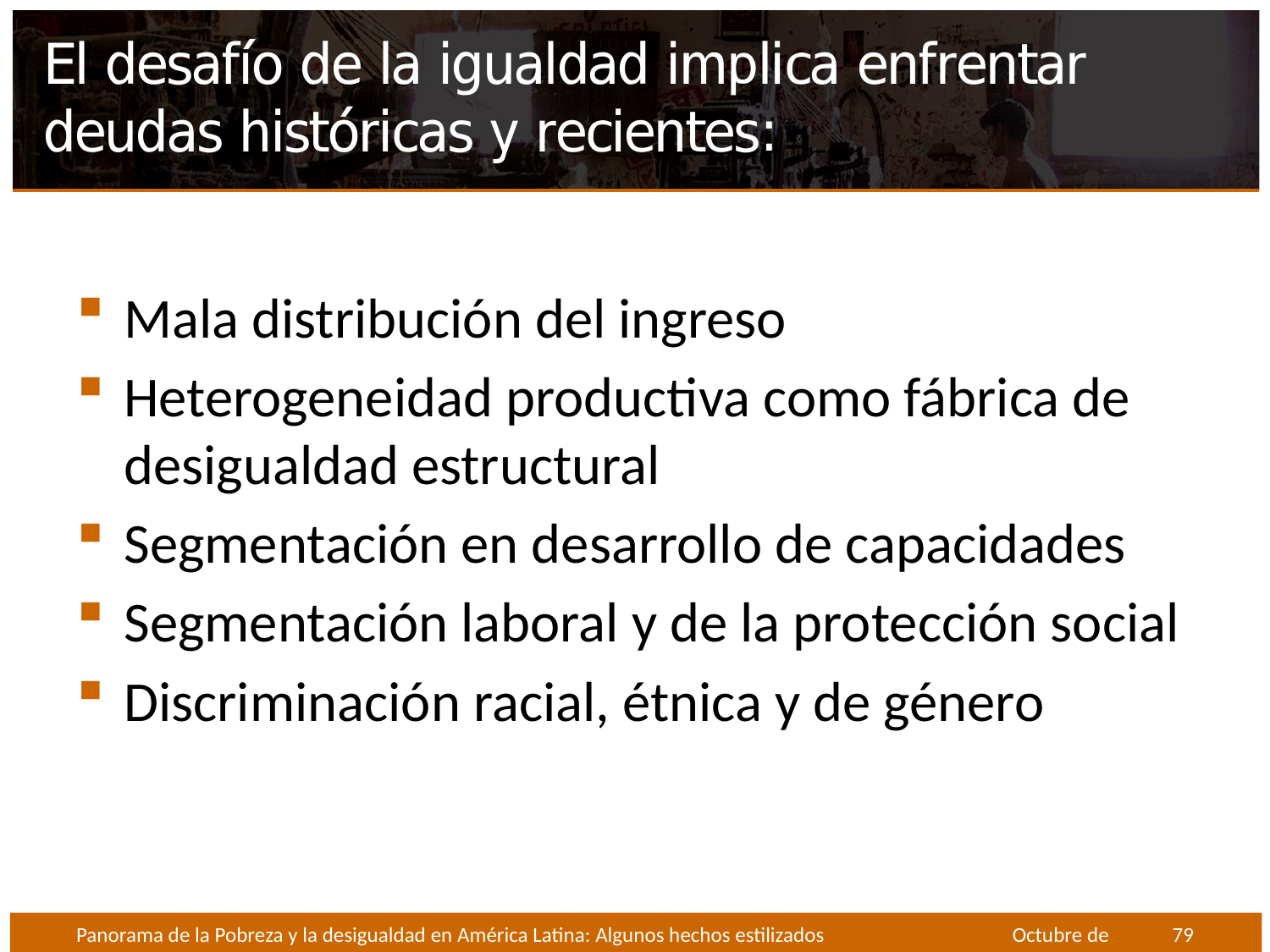

# El desafío de la igualdad implica enfrentar deudas históricas y recientes:
Mala distribución del ingreso
Heterogeneidad productiva como fábrica de desigualdad estructural
Segmentación en desarrollo de capacidades
Segmentación laboral y de la protección social
Discriminación racial, étnica y de género

Panorama de la Pobreza y la desigualdad en América Latina: Algunos hechos estilizados
Octubre de 2012
79